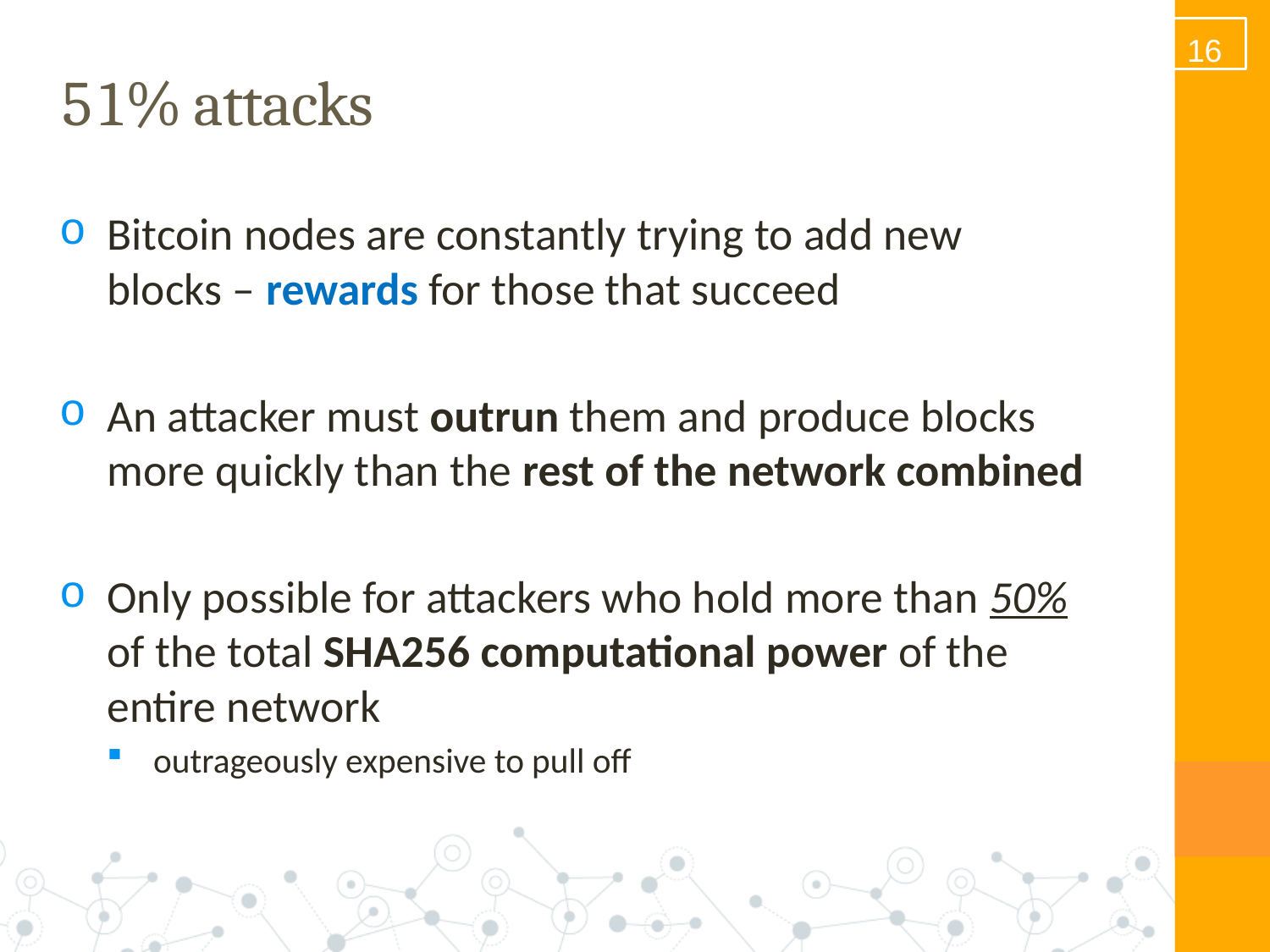

16
# 51% attacks
Bitcoin nodes are constantly trying to add new blocks – rewards for those that succeed

An attacker must outrun them and produce blocks more quickly than the rest of the network combined

Only possible for attackers who hold more than 50% of the total SHA256 computational power of the entire network
outrageously expensive to pull off